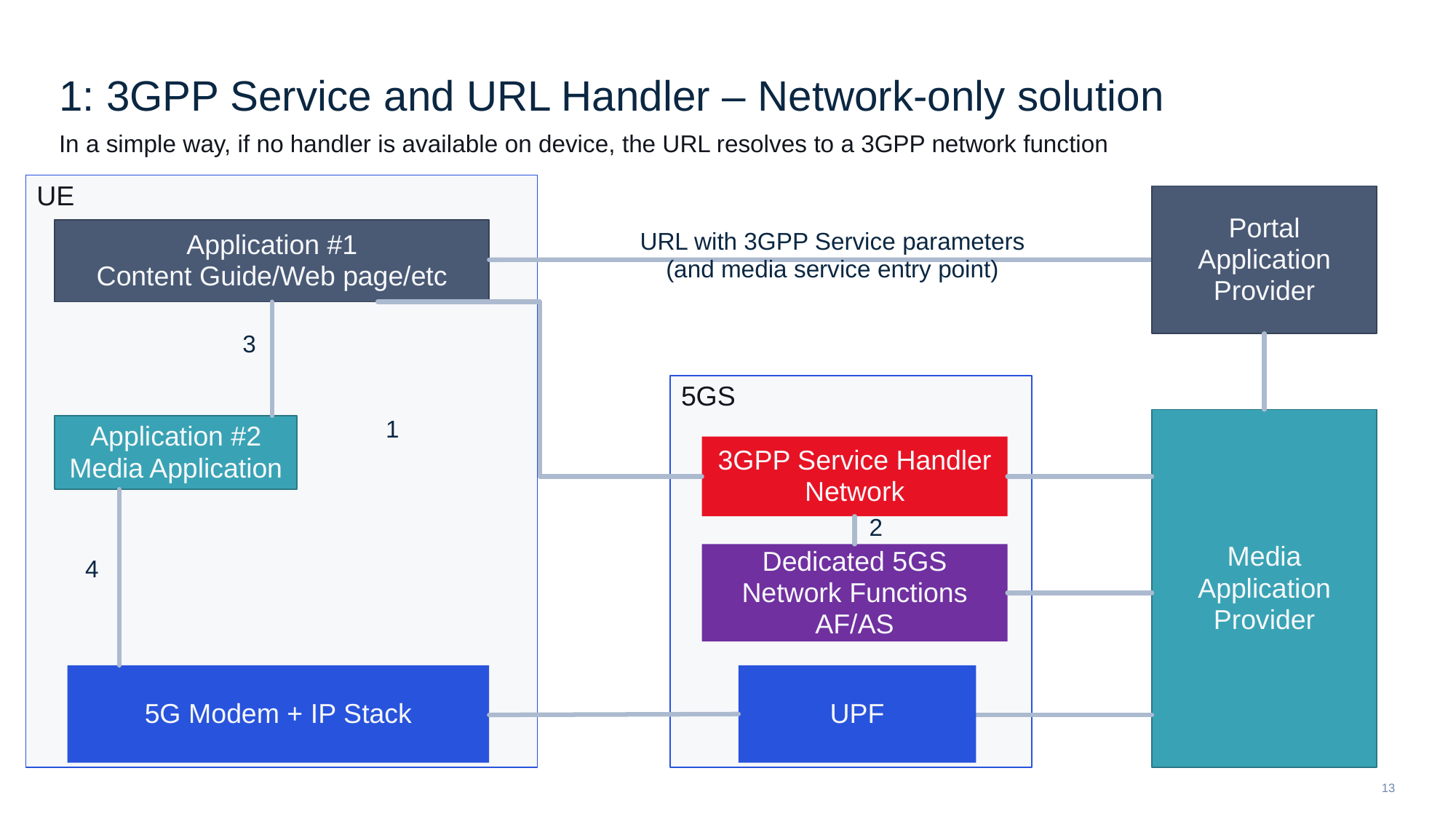

# 1: 3GPP Service and URL Handler – Network-only solution
In a simple way, if no handler is available on device, the URL resolves to a 3GPP network function
UE
Portal Application
Provider
Application #1
Content Guide/Web page/etc
URL with 3GPP Service parameters
(and media service entry point)
3
5GS
Media Application
Provider
Application #2
Media Application
1
3GPP Service Handler Network
2
Dedicated 5GS Network Functions
AF/AS
4
5G Modem + IP Stack
UPF